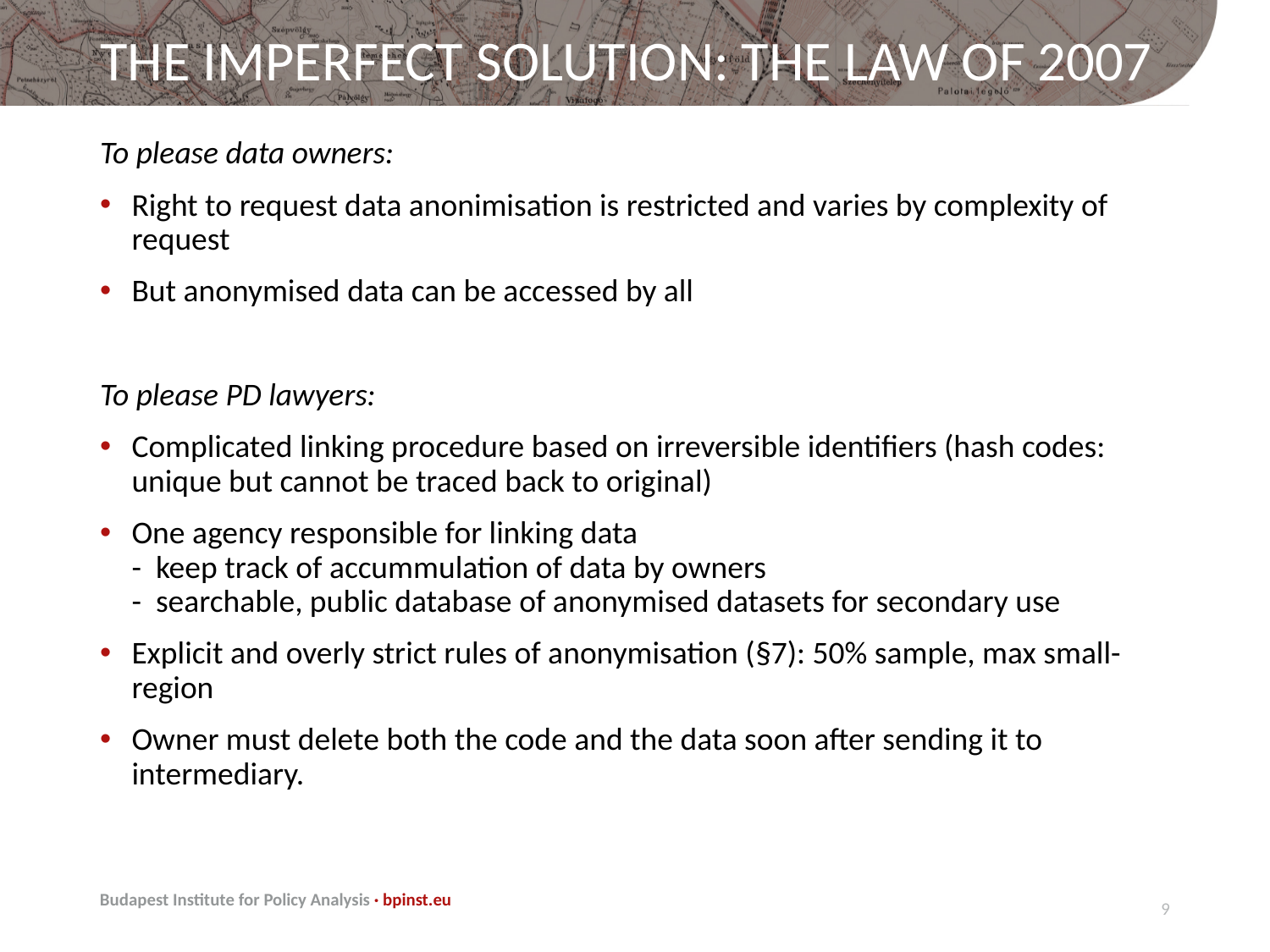

# The imperfect solution: the law of 2007
To please data owners:
Right to request data anonimisation is restricted and varies by complexity of request
But anonymised data can be accessed by all

To please PD lawyers:
Complicated linking procedure based on irreversible identifiers (hash codes: unique but cannot be traced back to original)
One agency responsible for linking data
-  keep track of accummulation of data by owners
-  searchable, public database of anonymised datasets for secondary use
Explicit and overly strict rules of anonymisation (§7): 50% sample, max small-region
Owner must delete both the code and the data soon after sending it to intermediary.
9